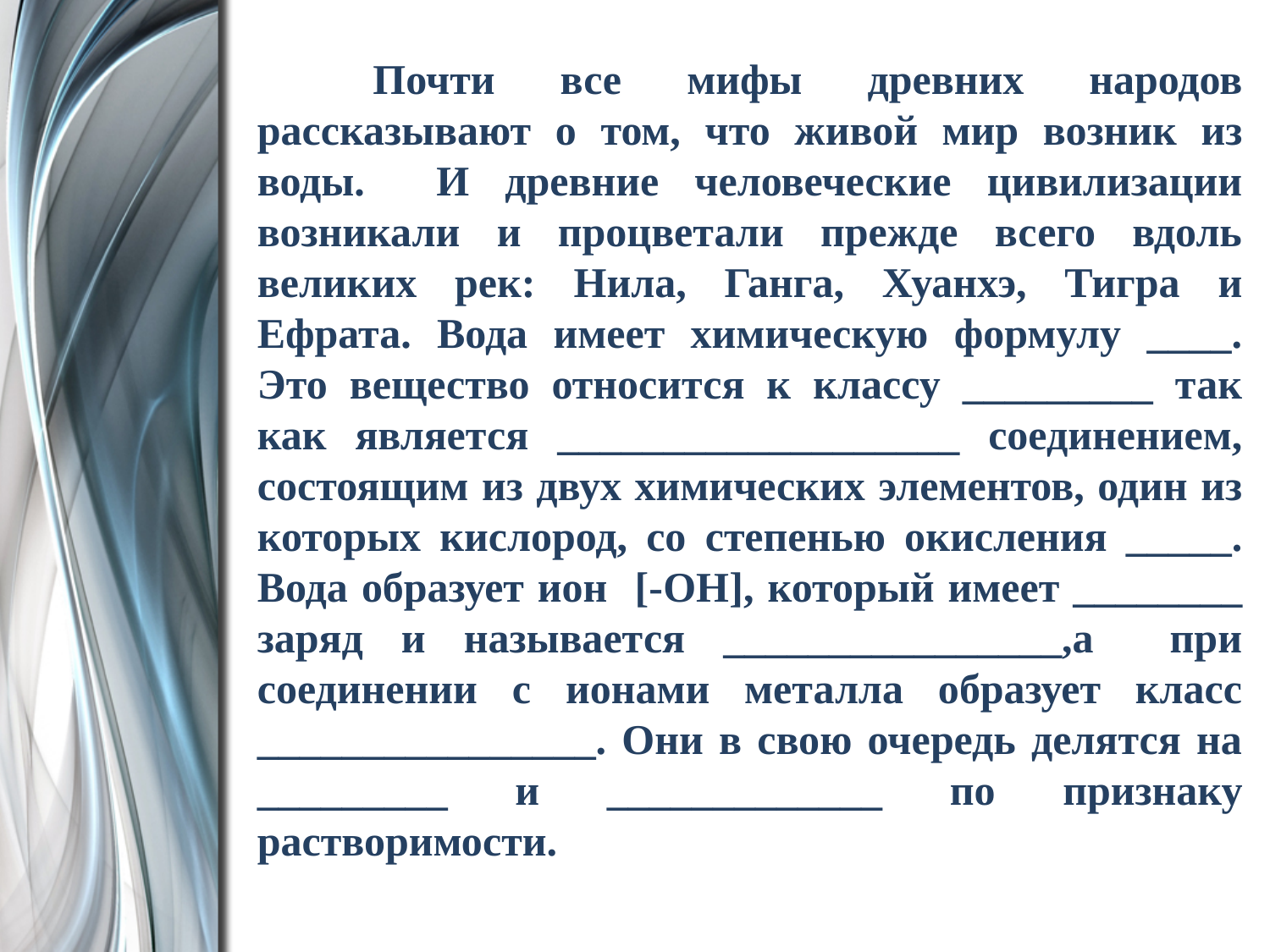

Почти все мифы древних народов рассказывают о том, что живой мир возник из воды.  И древние человеческие цивилизации возникали и процветали прежде всего вдоль великих рек: Нила, Ганга, Хуанхэ, Тигра и Ефрата. Вода имеет химическую формулу ____. Это вещество относится к классу _________ так как является ___________________ соединением, состоящим из двух химических элементов, один из которых кислород, со степенью окисления _____. Вода образует ион  [-OH], который имеет ________ заряд и называется ________________,а  при соединении с ионами металла образует класс ________________. Они в свою очередь делятся на _________ и _____________ по признаку растворимости.